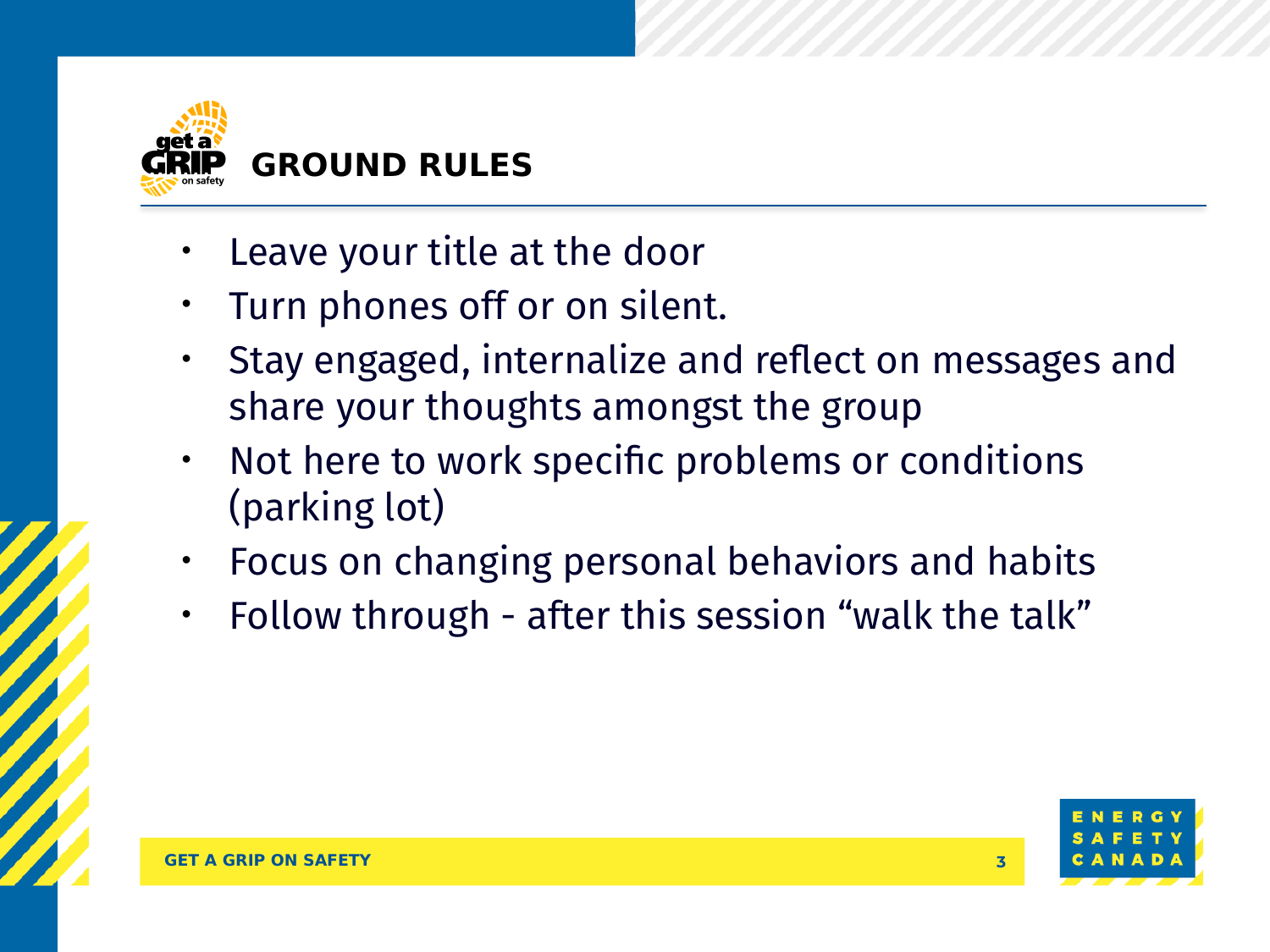

# Ground rules
Leave your title at the door
Turn phones off or on silent.
Stay engaged, internalize and reflect on messages and share your thoughts amongst the group
Not here to work specific problems or conditions (parking lot)
Focus on changing personal behaviors and habits
Follow through - after this session “walk the talk”
Get a grip on safety
3